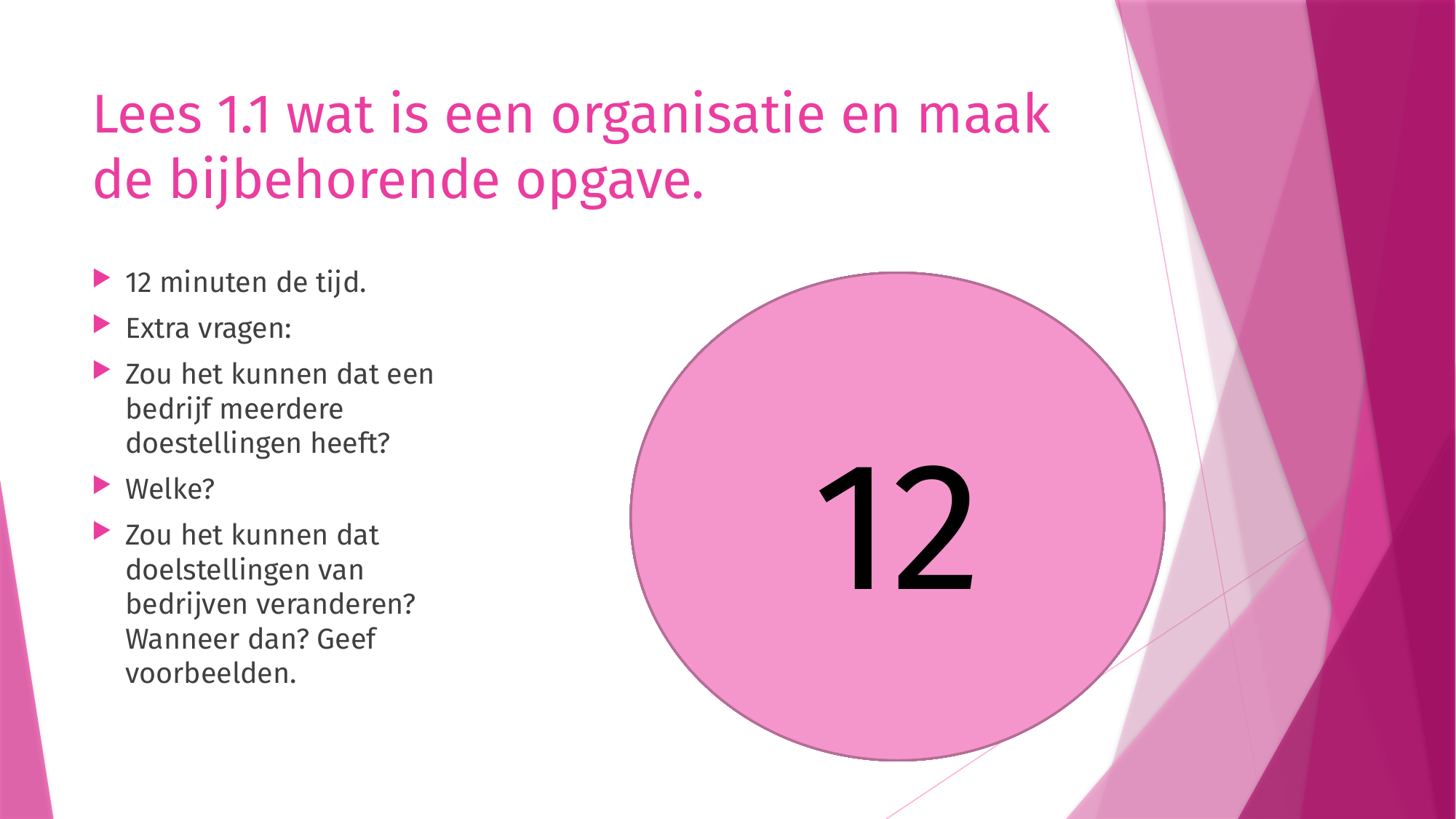

# Lees 1.1 wat is een organisatie en maak de bijbehorende opgave.
12 minuten de tijd.
Extra vragen:
Zou het kunnen dat een bedrijf meerdere doestellingen heeft?
Welke?
Zou het kunnen dat doelstellingen van bedrijven veranderen?  Wanneer dan? Geef voorbeelden.
12
11
10
8
9
5
6
7
4
3
1
2